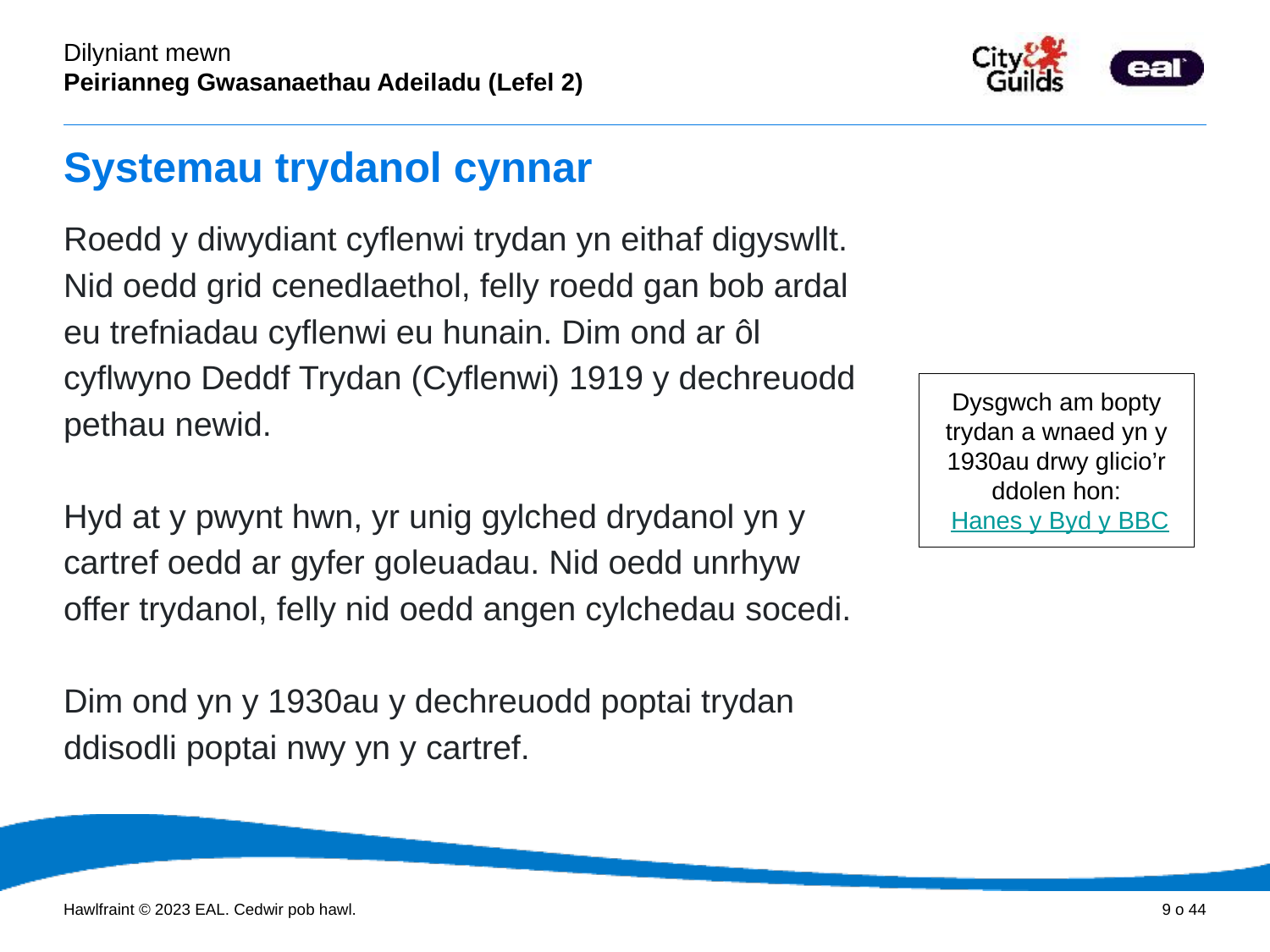

# Systemau trydanol cynnar
Roedd y diwydiant cyflenwi trydan yn eithaf digyswllt. Nid oedd grid cenedlaethol, felly roedd gan bob ardal eu trefniadau cyflenwi eu hunain. Dim ond ar ôl cyflwyno Deddf Trydan (Cyflenwi) 1919 y dechreuodd pethau newid.

Hyd at y pwynt hwn, yr unig gylched drydanol yn y cartref oedd ar gyfer goleuadau. Nid oedd unrhyw offer trydanol, felly nid oedd angen cylchedau socedi.

Dim ond yn y 1930au y dechreuodd poptai trydan ddisodli poptai nwy yn y cartref.

Dysgwch am bopty trydan a wnaed yn y 1930au drwy glicio’r ddolen hon:
 Hanes y Byd y BBC